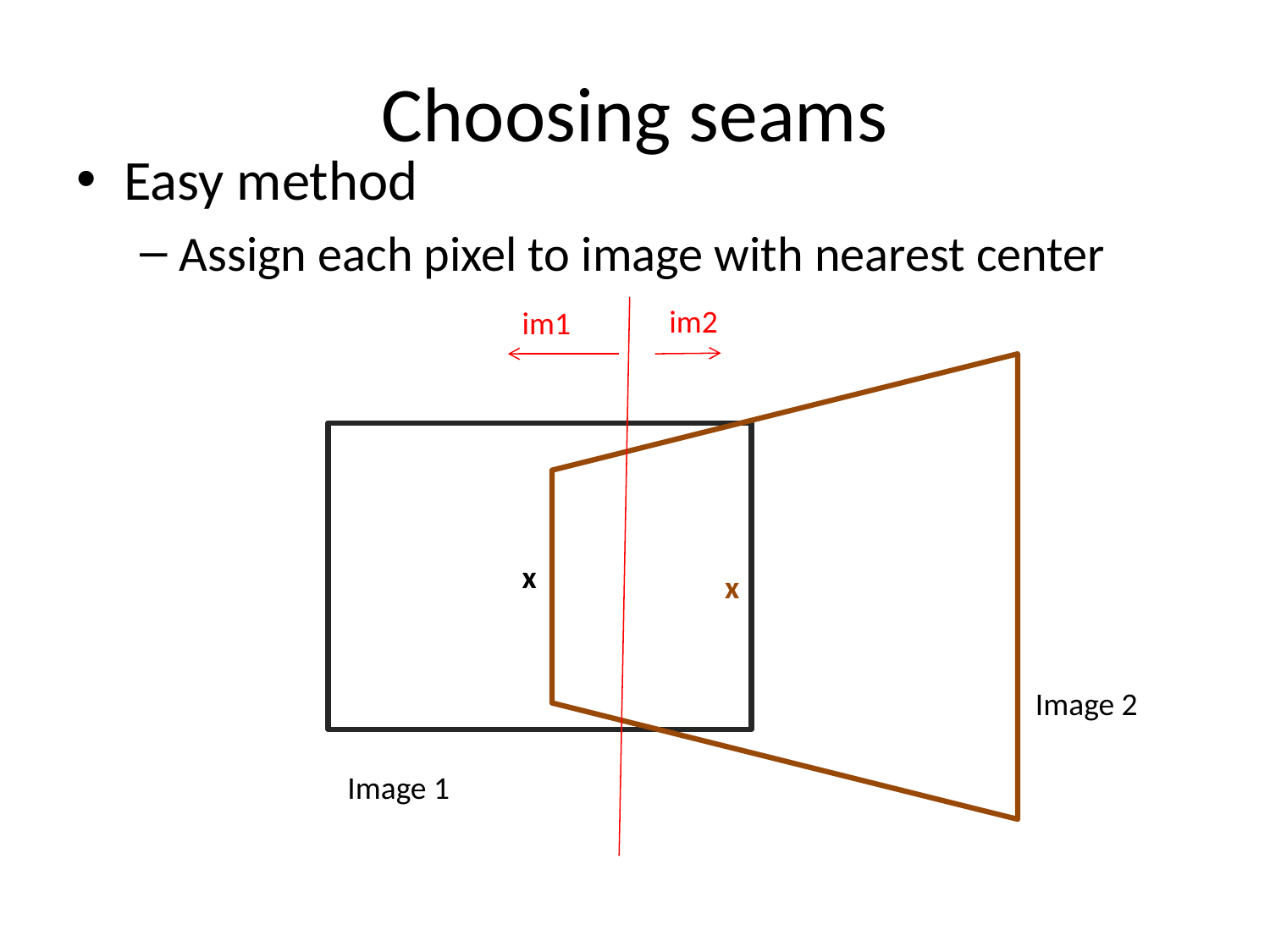

# Choosing seams
Easy method
Assign each pixel to image with nearest center
im2
im1

x
x
Image 2
Image 1